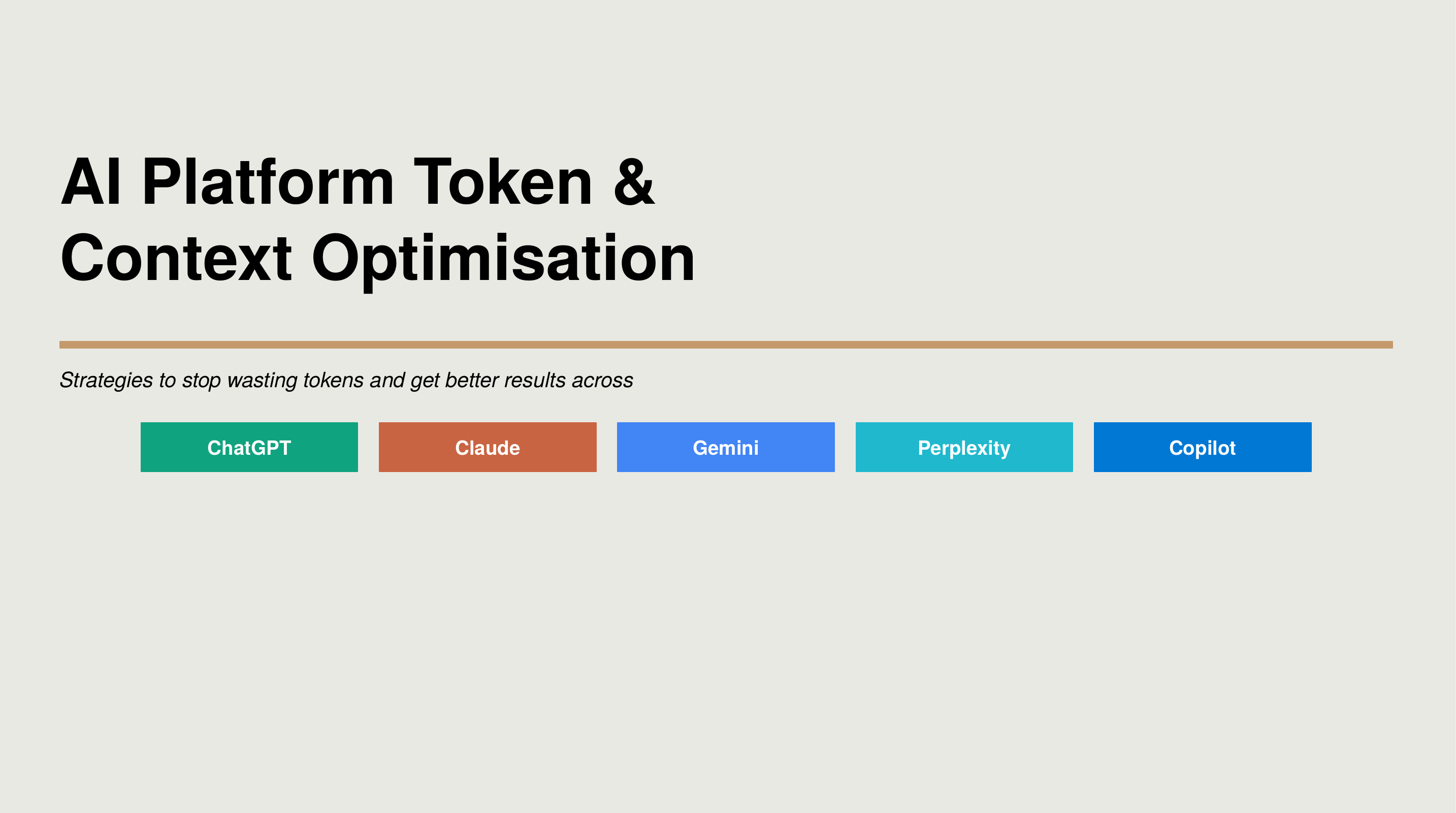

AI Platform Token &
Context Optimisation

Strategies to stop wasting tokens and get better results across

ChatGPT

Claude

Gemini

Perplexity

Copilot